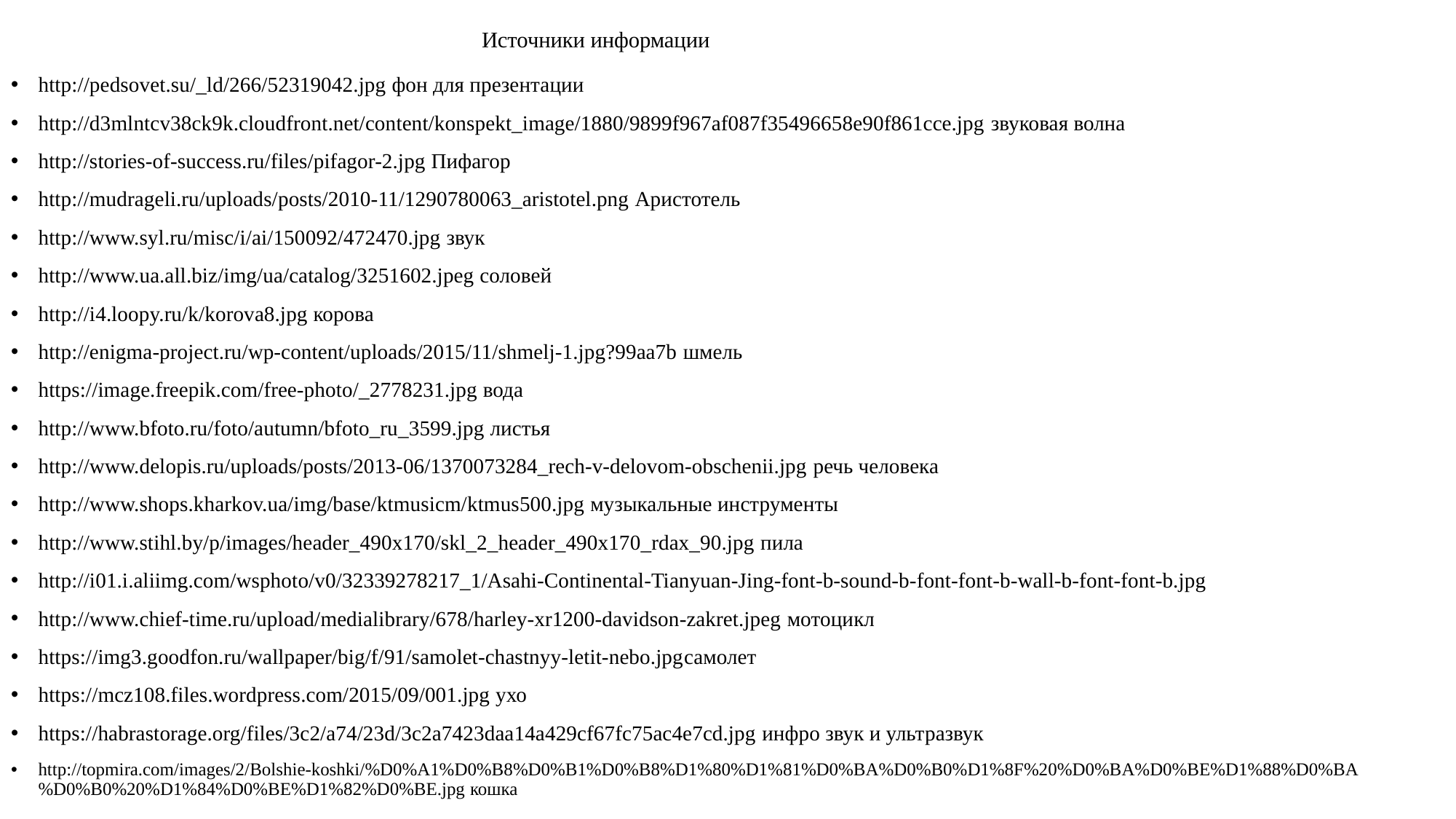

# Источники информации
http://pedsovet.su/_ld/266/52319042.jpg фон для презентации
http://d3mlntcv38ck9k.cloudfront.net/content/konspekt_image/1880/9899f967af087f35496658e90f861cce.jpg звуковая волна
http://stories-of-success.ru/files/pifagor-2.jpg Пифагор
http://mudrageli.ru/uploads/posts/2010-11/1290780063_aristotel.png Аристотель
http://www.syl.ru/misc/i/ai/150092/472470.jpg звук
http://www.ua.all.biz/img/ua/catalog/3251602.jpeg соловей
http://i4.loopy.ru/k/korova8.jpg корова
http://enigma-project.ru/wp-content/uploads/2015/11/shmelj-1.jpg?99aa7b шмель
https://image.freepik.com/free-photo/_2778231.jpg вода
http://www.bfoto.ru/foto/autumn/bfoto_ru_3599.jpg листья
http://www.delopis.ru/uploads/posts/2013-06/1370073284_rech-v-delovom-obschenii.jpg речь человека
http://www.shops.kharkov.ua/img/base/ktmusicm/ktmus500.jpg музыкальные инструменты
http://www.stihl.by/p/images/header_490x170/skl_2_header_490x170_rdax_90.jpg пила
http://i01.i.aliimg.com/wsphoto/v0/32339278217_1/Asahi-Continental-Tianyuan-Jing-font-b-sound-b-font-font-b-wall-b-font-font-b.jpg
http://www.chief-time.ru/upload/medialibrary/678/harley-xr1200-davidson-zakret.jpeg мотоцикл
https://img3.goodfon.ru/wallpaper/big/f/91/samolet-chastnyy-letit-nebo.jpgсамолет
https://mcz108.files.wordpress.com/2015/09/001.jpg ухо
https://habrastorage.org/files/3c2/a74/23d/3c2a7423daa14a429cf67fc75ac4e7cd.jpg инфро звук и ультразвук
http://topmira.com/images/2/Bolshie-koshki/%D0%A1%D0%B8%D0%B1%D0%B8%D1%80%D1%81%D0%BA%D0%B0%D1%8F%20%D0%BA%D0%BE%D1%88%D0%BA%D0%B0%20%D1%84%D0%BE%D1%82%D0%BE.jpg кошка